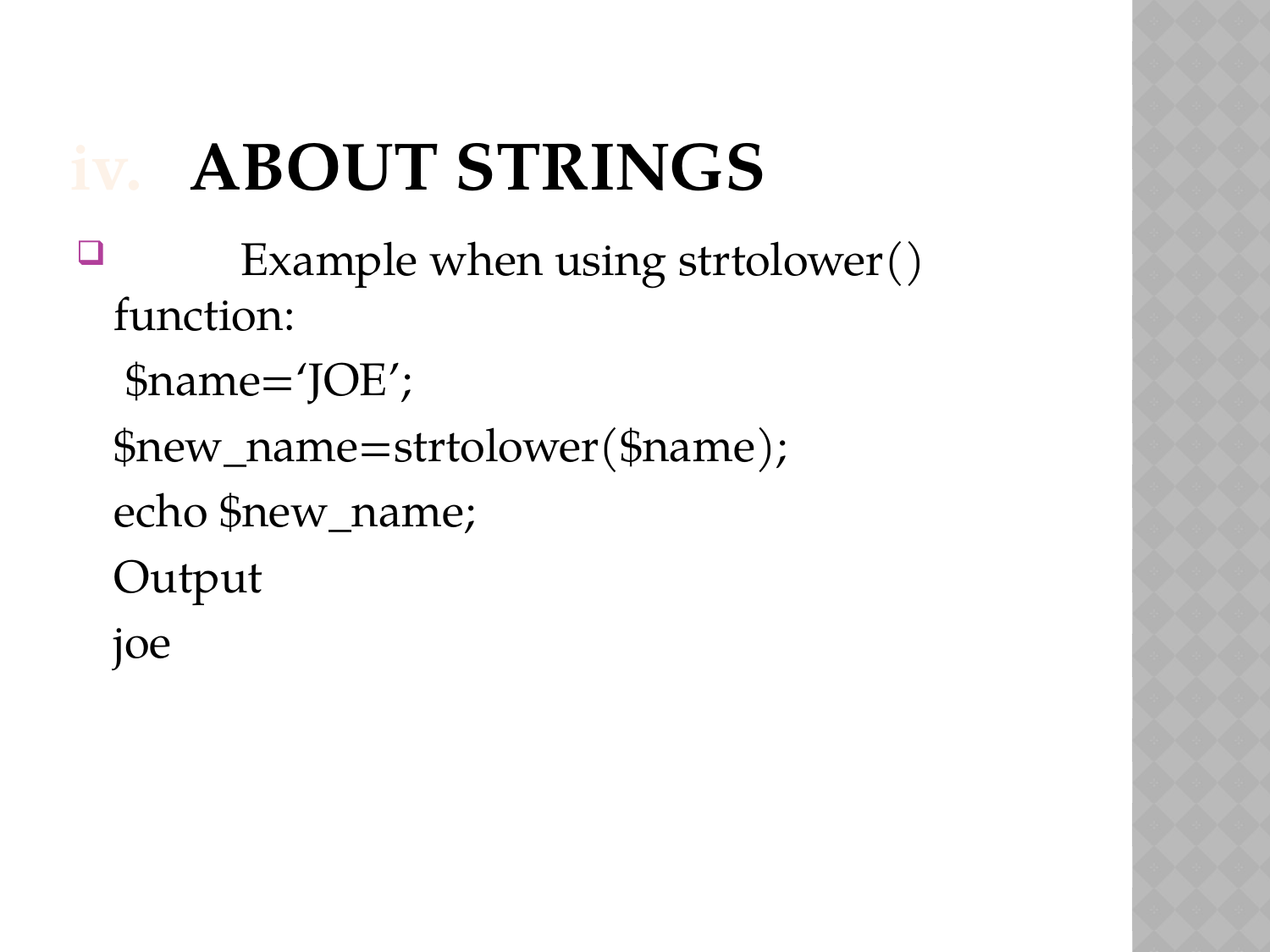

# About Strings
 	Example when using strtolower() function:
	 $name=‘JOE’;
	$new_name=strtolower($name);
	echo $new_name;
	Output
	joe